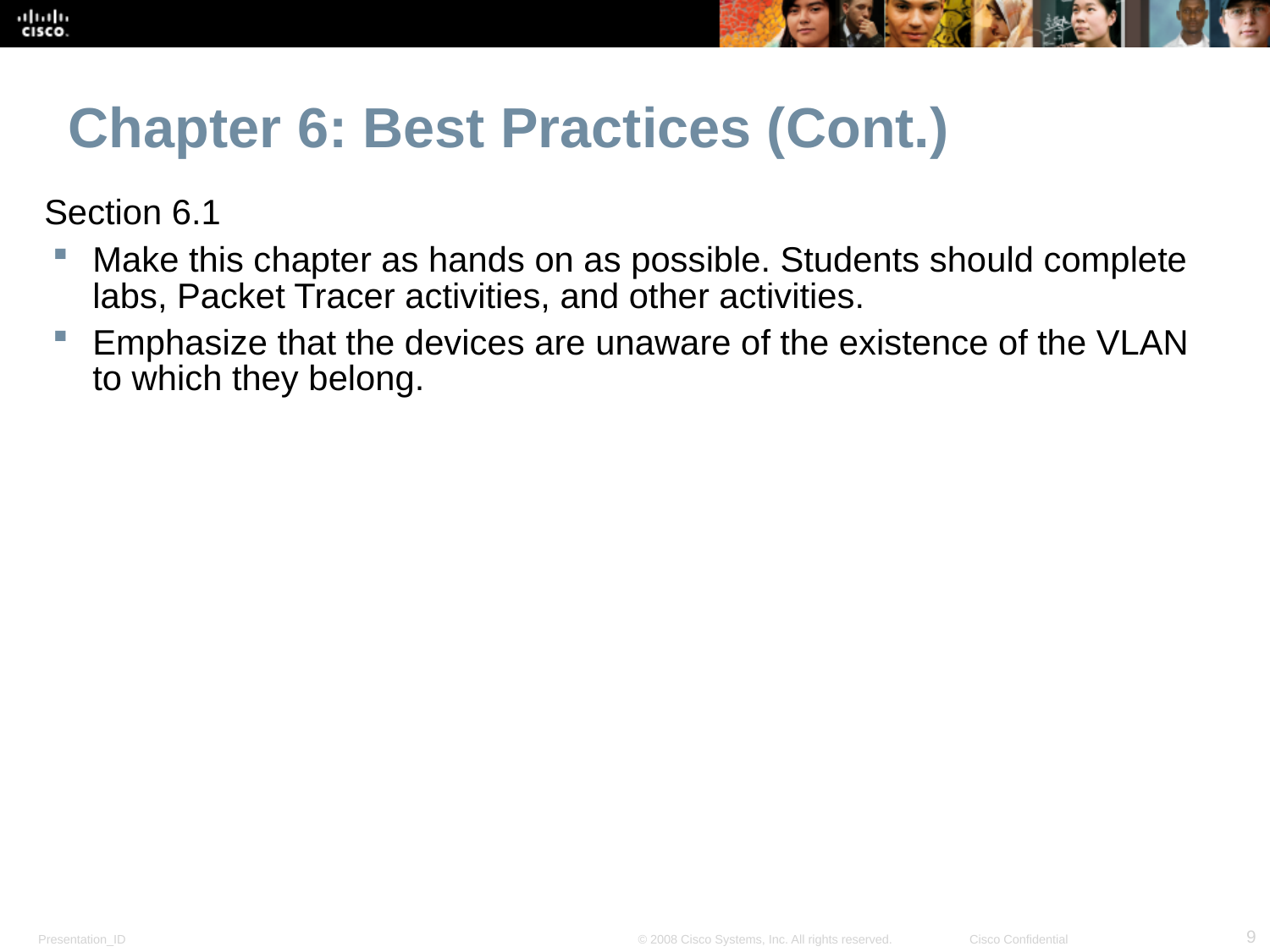

Chapter 6: Best Practices (Cont.)
Section 6.1
Make this chapter as hands on as possible. Students should complete labs, Packet Tracer activities, and other activities.
Emphasize that the devices are unaware of the existence of the VLAN to which they belong.